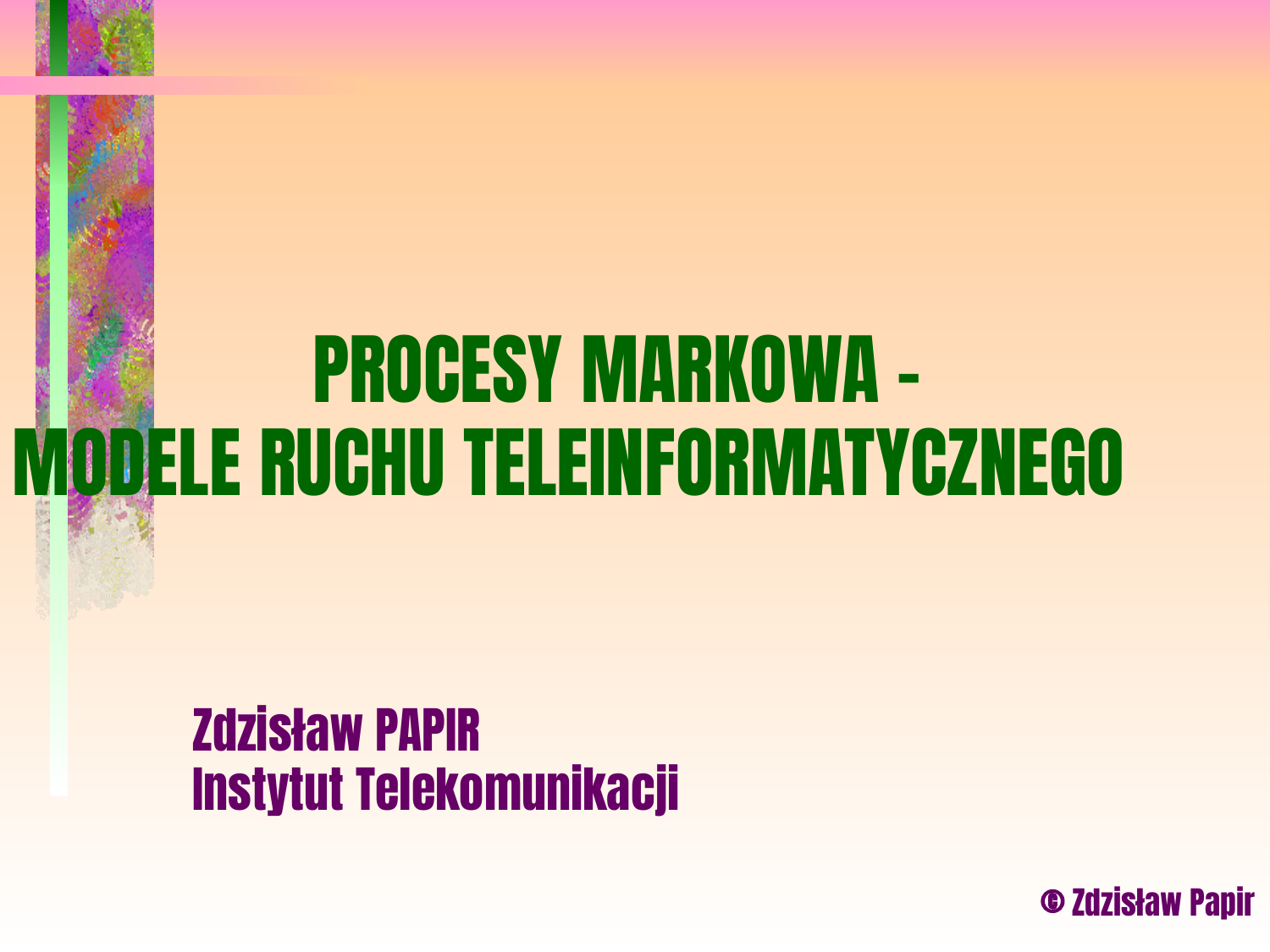

PROCESY MARKOWA -
MODELE RUCHU TELEINFORMATYCZNEGO
Zdzisław PAPIR
Instytut Telekomunikacji
© Zdzisław Papir